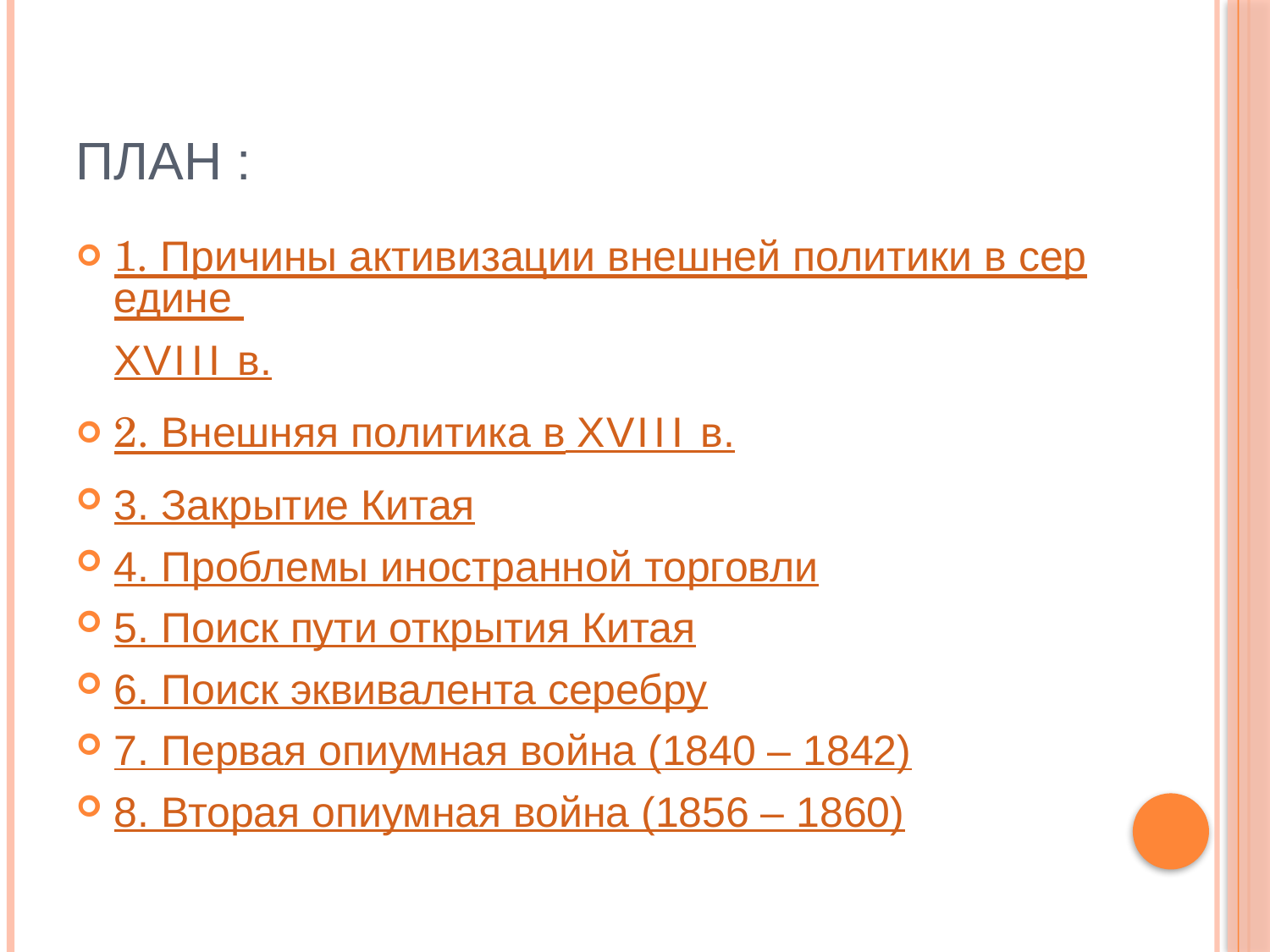

# План :
1. Причины активизации внешней политики в середине XVIII в.
2. Внешняя политика в XVIII в.
3. Закрытие Китая
4. Проблемы иностранной торговли
5. Поиск пути открытия Китая
6. Поиск эквивалента серебру
7. Первая опиумная война (1840 – 1842)
8. Вторая опиумная война (1856 – 1860)